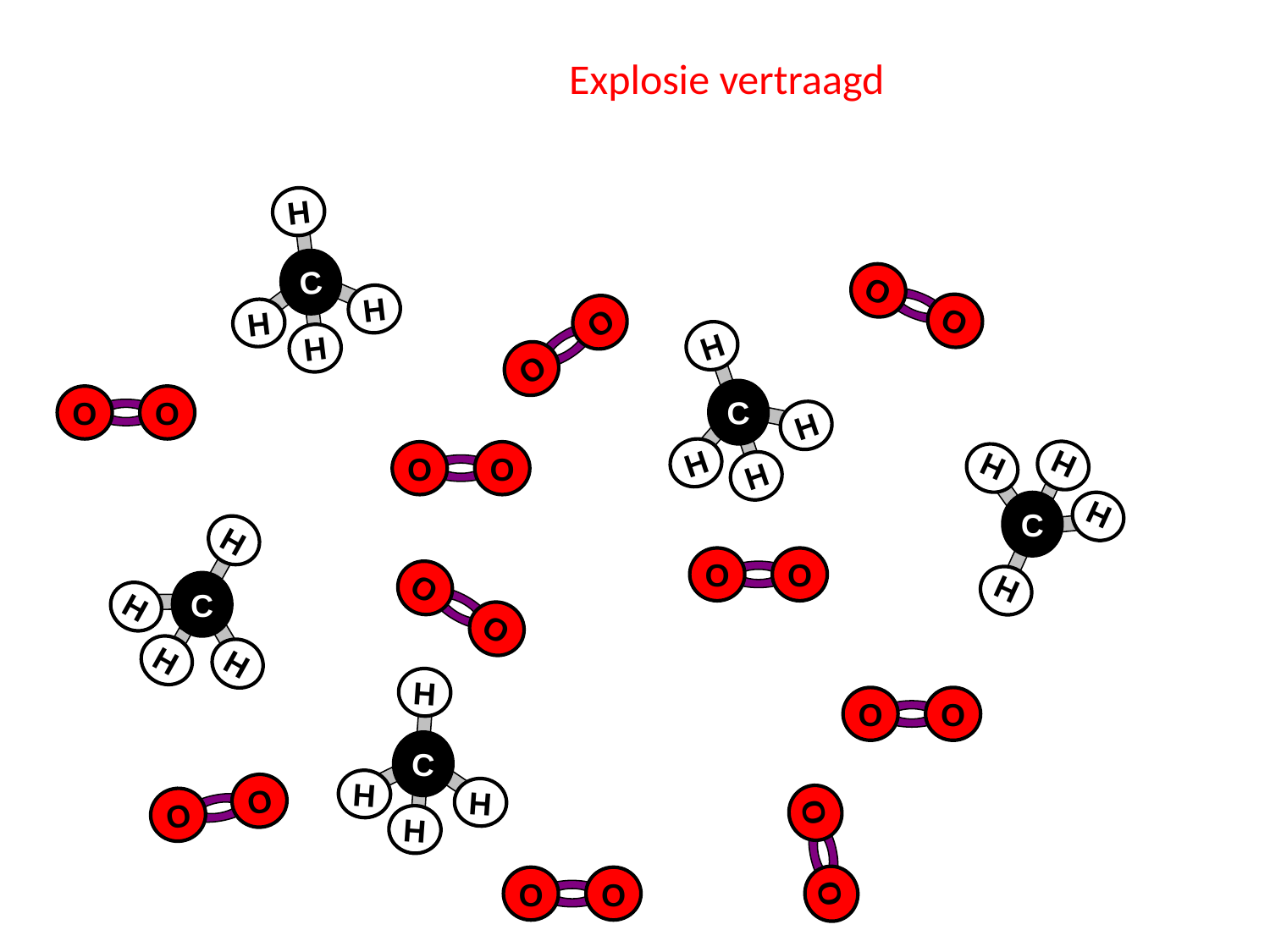

Explosie vertraagd
H

C
H

H

H
O

O

H

C
H

H

H
O

O

O

O

H

C
H

H

H
O

O

H

C
H

H

H
O

O

O

O

H

C
H

H

H
O

O

O

O

O

O

O

O